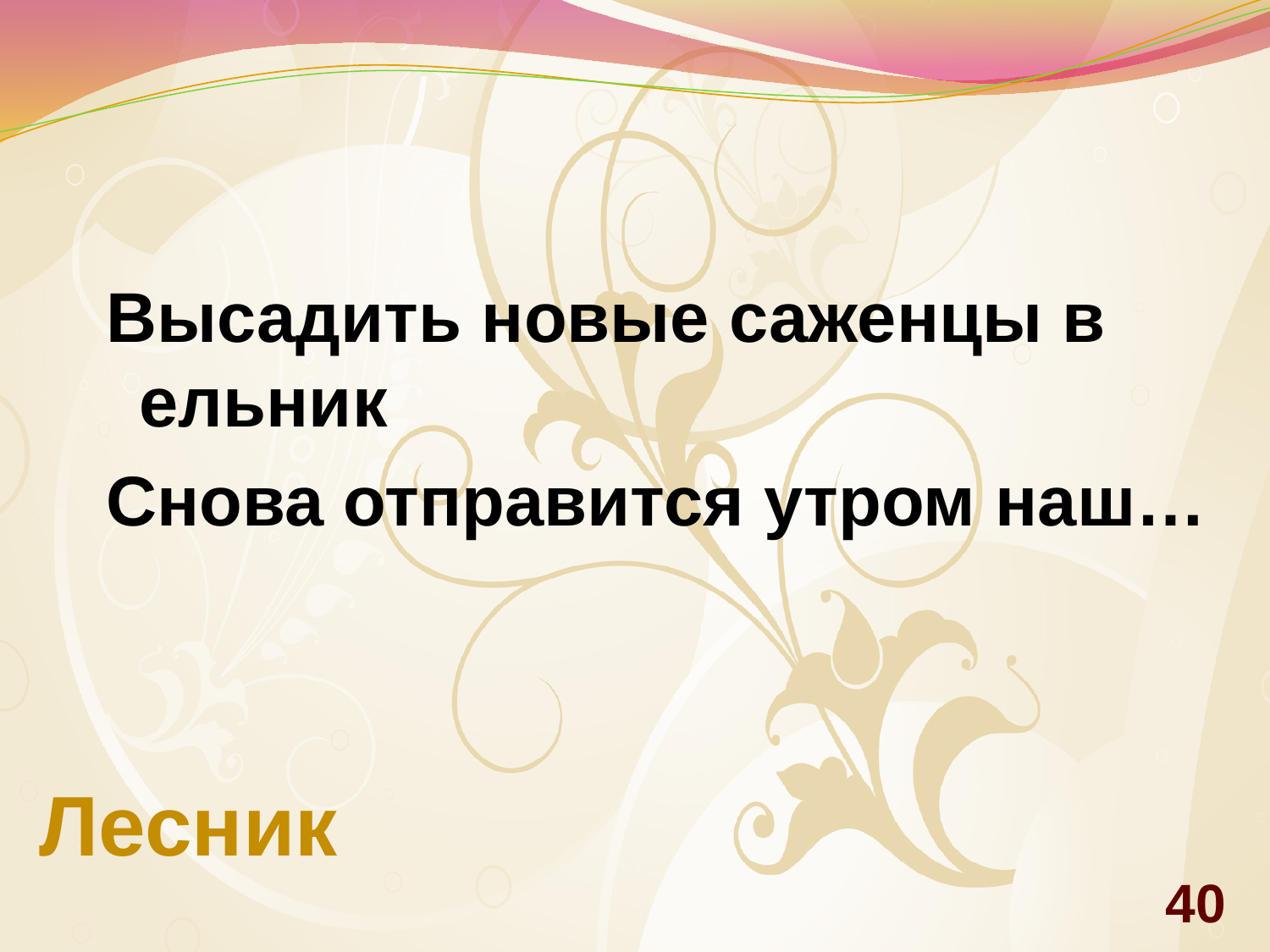

Высадить новые саженцы в ельник
Снова отправится утром наш…
# Лесник
40